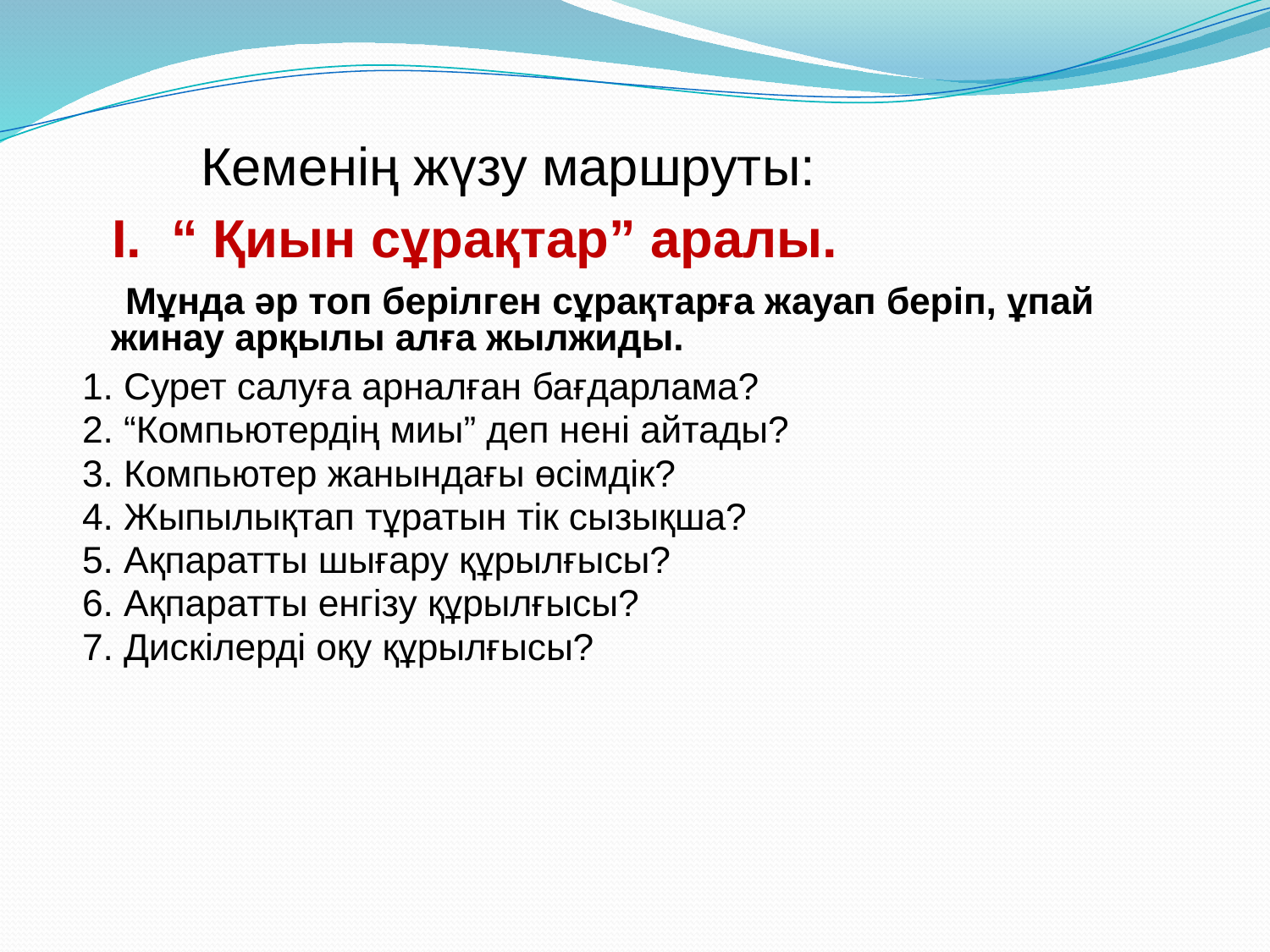

Кеменің жүзу маршруты:

  I.  “ Қиын сұрақтар” аралы.

                 Мұнда әр топ берілген сұрақтарға жауап беріп, ұпай жинау арқылы алға жылжиды.

1. Сурет салуға арналған бағдарлама?
2. “Компьютердің миы” деп нені айтады?
3. Компьютер жанындағы өсімдік?
4. Жыпылықтап тұратын тік сызықша?
5. Ақпаратты шығару құрылғысы?
6. Ақпаратты енгізу құрылғысы?
7. Дискілерді оқу құрылғысы?